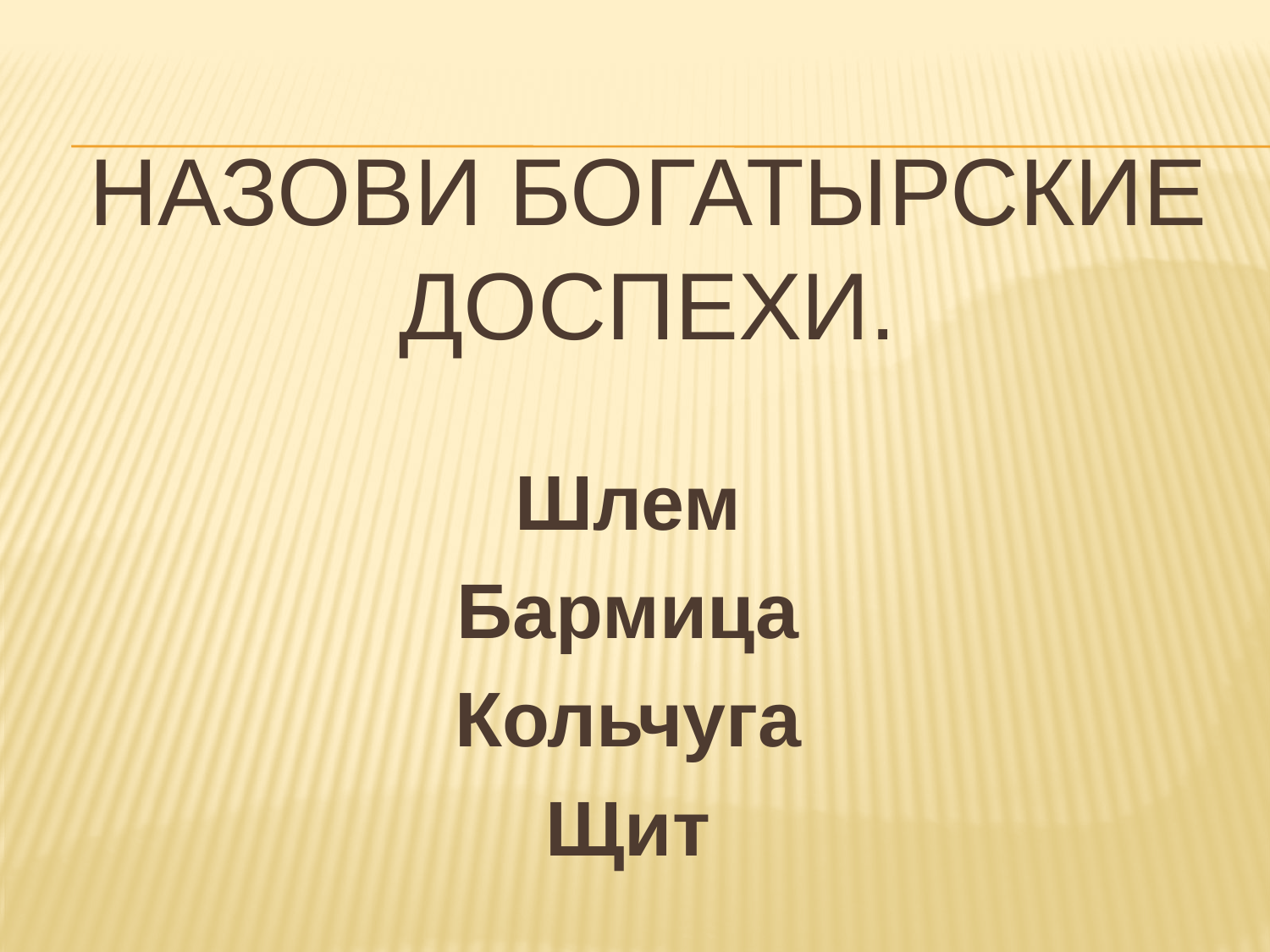

# Назови богатырские доспехи.
Шлем
Бармица
Кольчуга
Щит